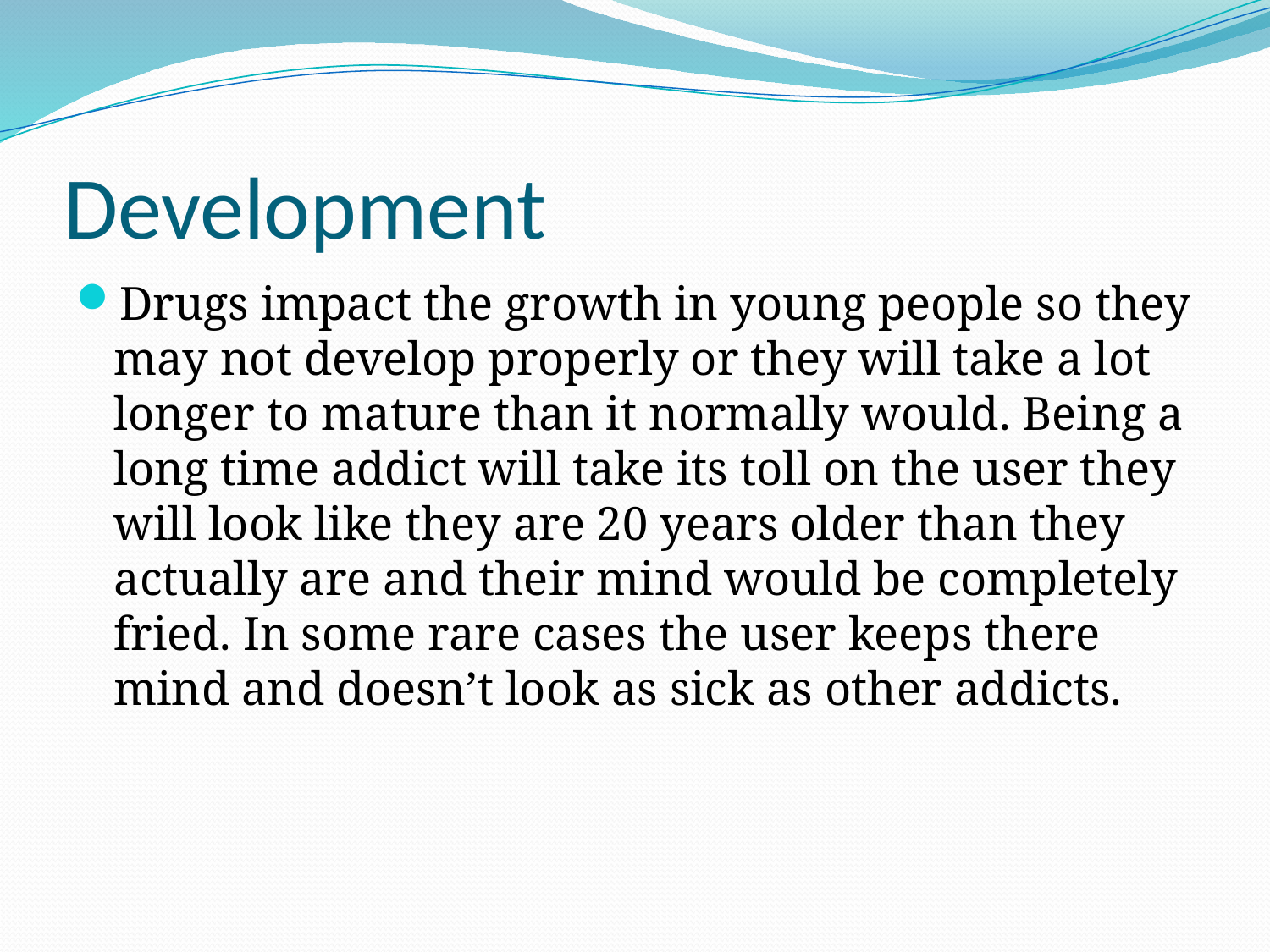

# Development
Drugs impact the growth in young people so they may not develop properly or they will take a lot longer to mature than it normally would. Being a long time addict will take its toll on the user they will look like they are 20 years older than they actually are and their mind would be completely fried. In some rare cases the user keeps there mind and doesn’t look as sick as other addicts.